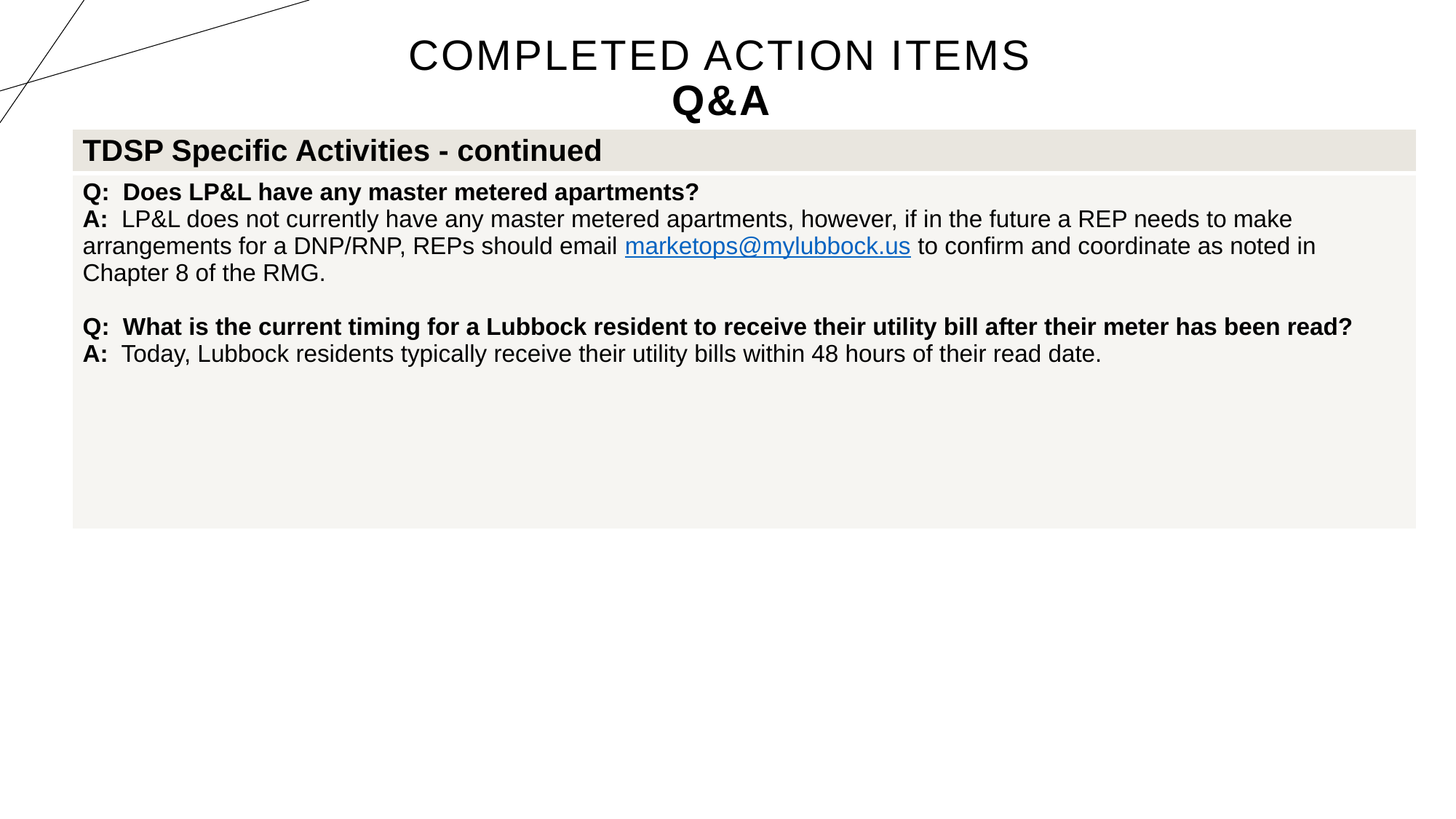

# Completed Action Items Q&A
| TDSP Specific Activities - continued |
| --- |
| Q: Does LP&L have any master metered apartments? A: LP&L does not currently have any master metered apartments, however, if in the future a REP needs to make arrangements for a DNP/RNP, REPs should email marketops@mylubbock.us to confirm and coordinate as noted in Chapter 8 of the RMG. Q: What is the current timing for a Lubbock resident to receive their utility bill after their meter has been read? A: Today, Lubbock residents typically receive their utility bills within 48 hours of their read date. |